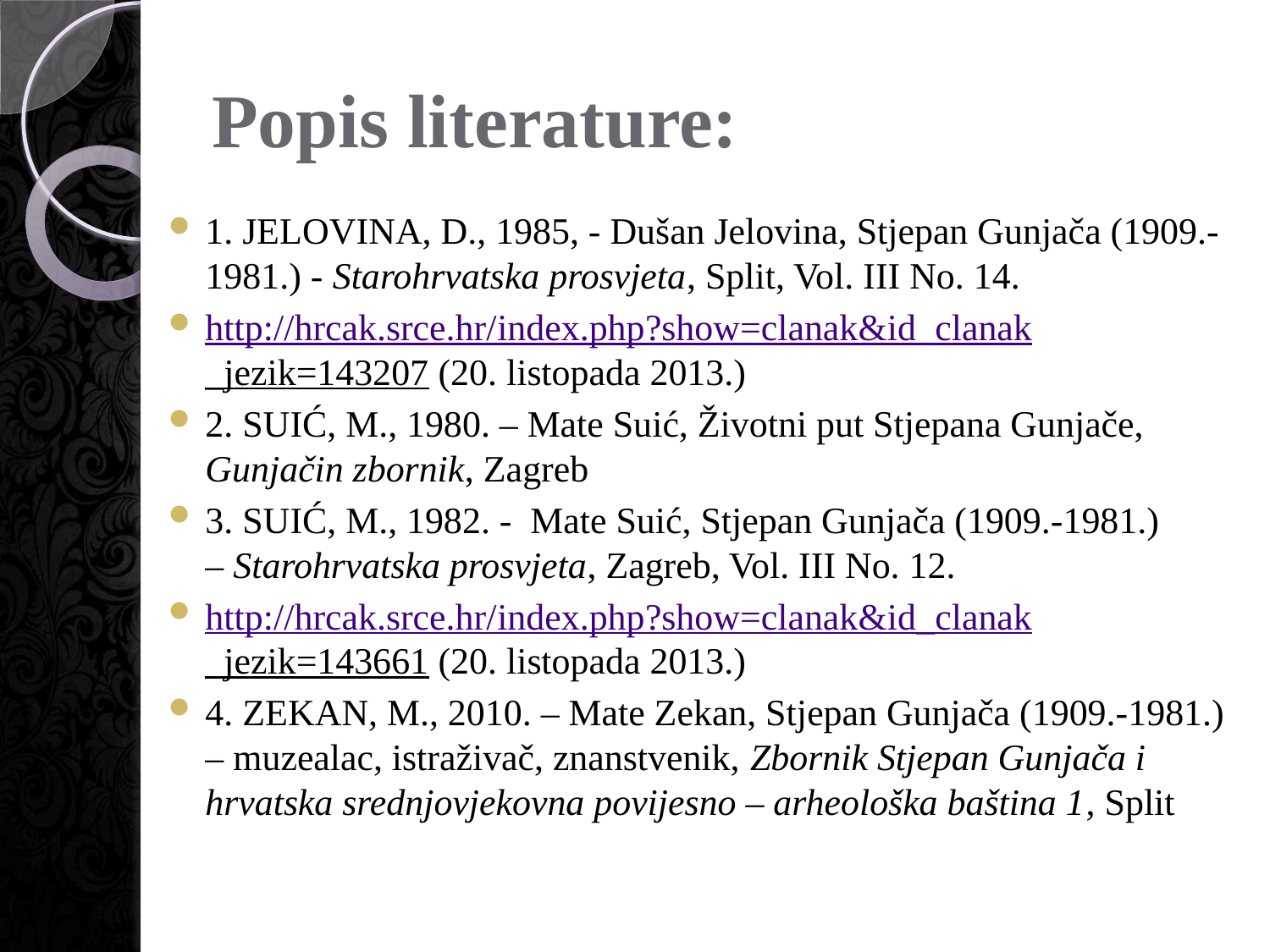

# Popis literature:
1. JELOVINA, D., 1985, - Dušan Jelovina, Stjepan Gunjača (1909.-1981.) - Starohrvatska prosvjeta, Split, Vol. III No. 14.
http://hrcak.srce.hr/index.php?show=clanak&id_clanak_jezik=143207 (20. listopada 2013.)
2. SUIĆ, M., 1980. – Mate Suić, Životni put Stjepana Gunjače, Gunjačin zbornik, Zagreb
3. SUIĆ, M., 1982. -  Mate Suić, Stjepan Gunjača (1909.-1981.) – Starohrvatska prosvjeta, Zagreb, Vol. III No. 12.
http://hrcak.srce.hr/index.php?show=clanak&id_clanak_jezik=143661 (20. listopada 2013.)
4. ZEKAN, M., 2010. – Mate Zekan, Stjepan Gunjača (1909.-1981.) – muzealac, istraživač, znanstvenik, Zbornik Stjepan Gunjača i hrvatska srednjovjekovna povijesno – arheološka baština 1, Split